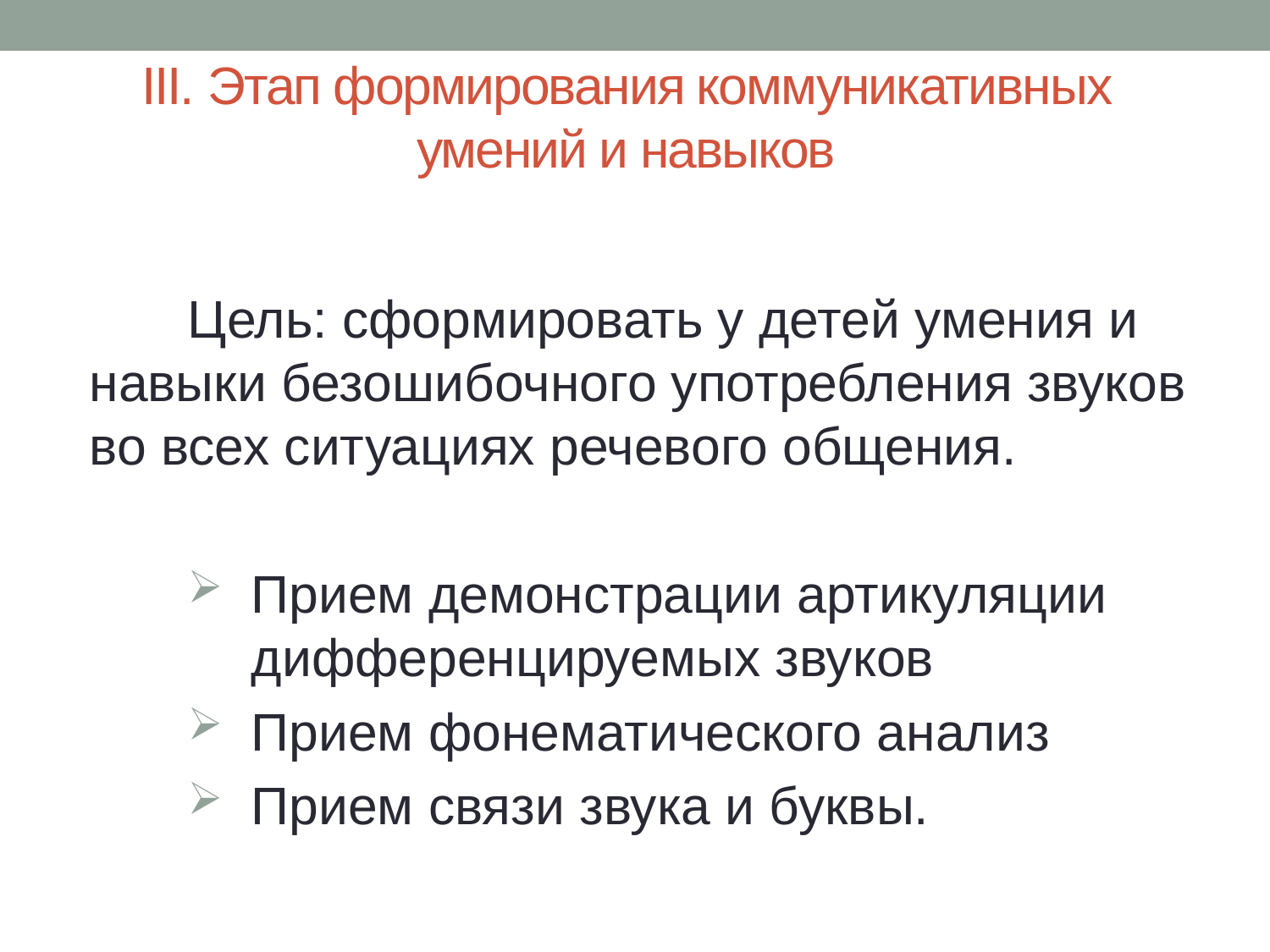

# III. Этап формирования коммуникативных умений и навыков

Цель: сформировать у детей умения и навыки безошибочного употребления звуков во всех ситуациях речевого общения.

Прием демонстрации артикуляции дифференцируемых звуков
Прием фонематического анализ
Прием связи звука и буквы.